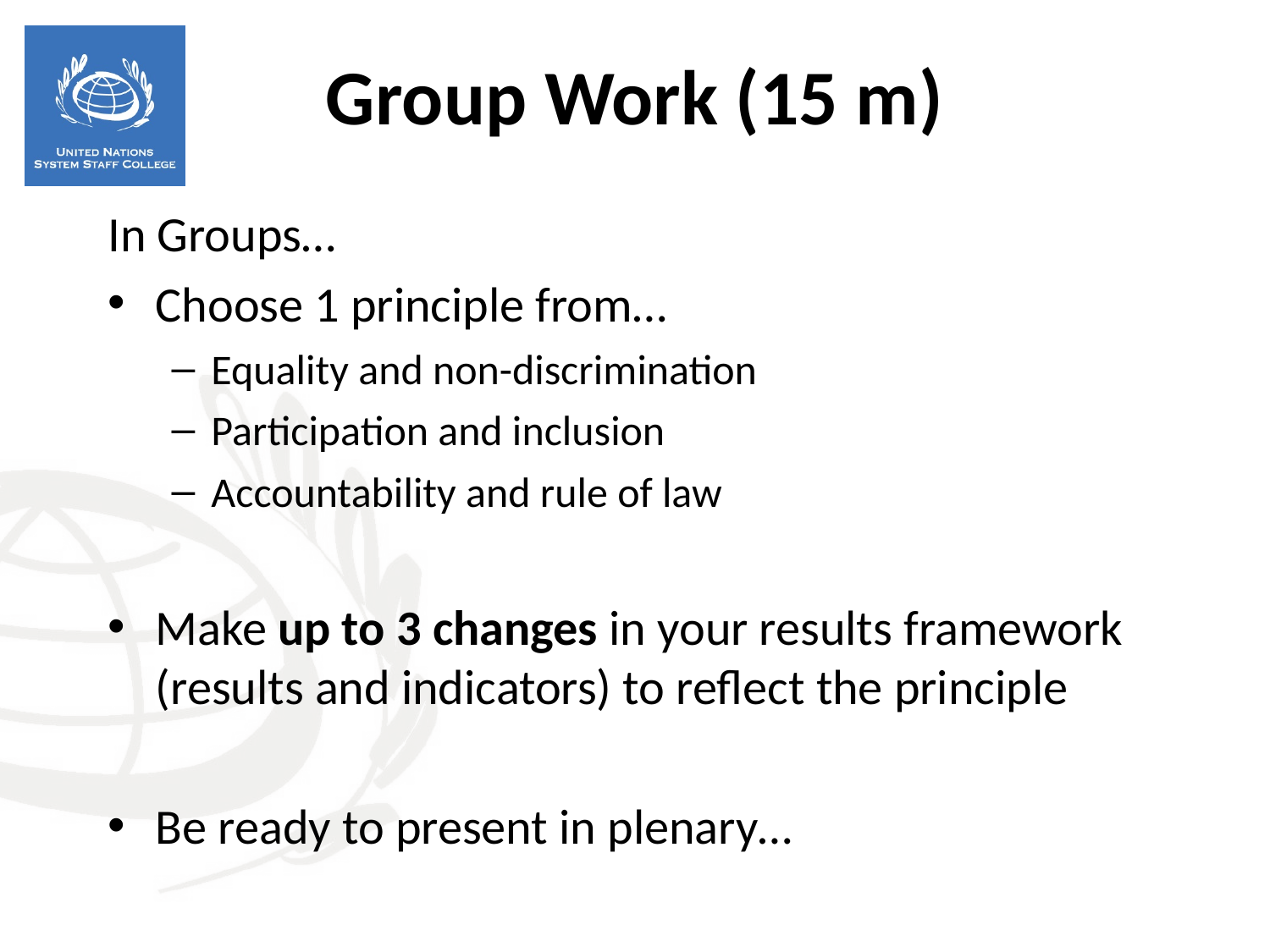

Group Work (15 m)
In Groups…
Choose 1 principle from…
Equality and non-discrimination
Participation and inclusion
Accountability and rule of law

Make up to 3 changes in your results framework (results and indicators) to reflect the principle

Be ready to present in plenary…